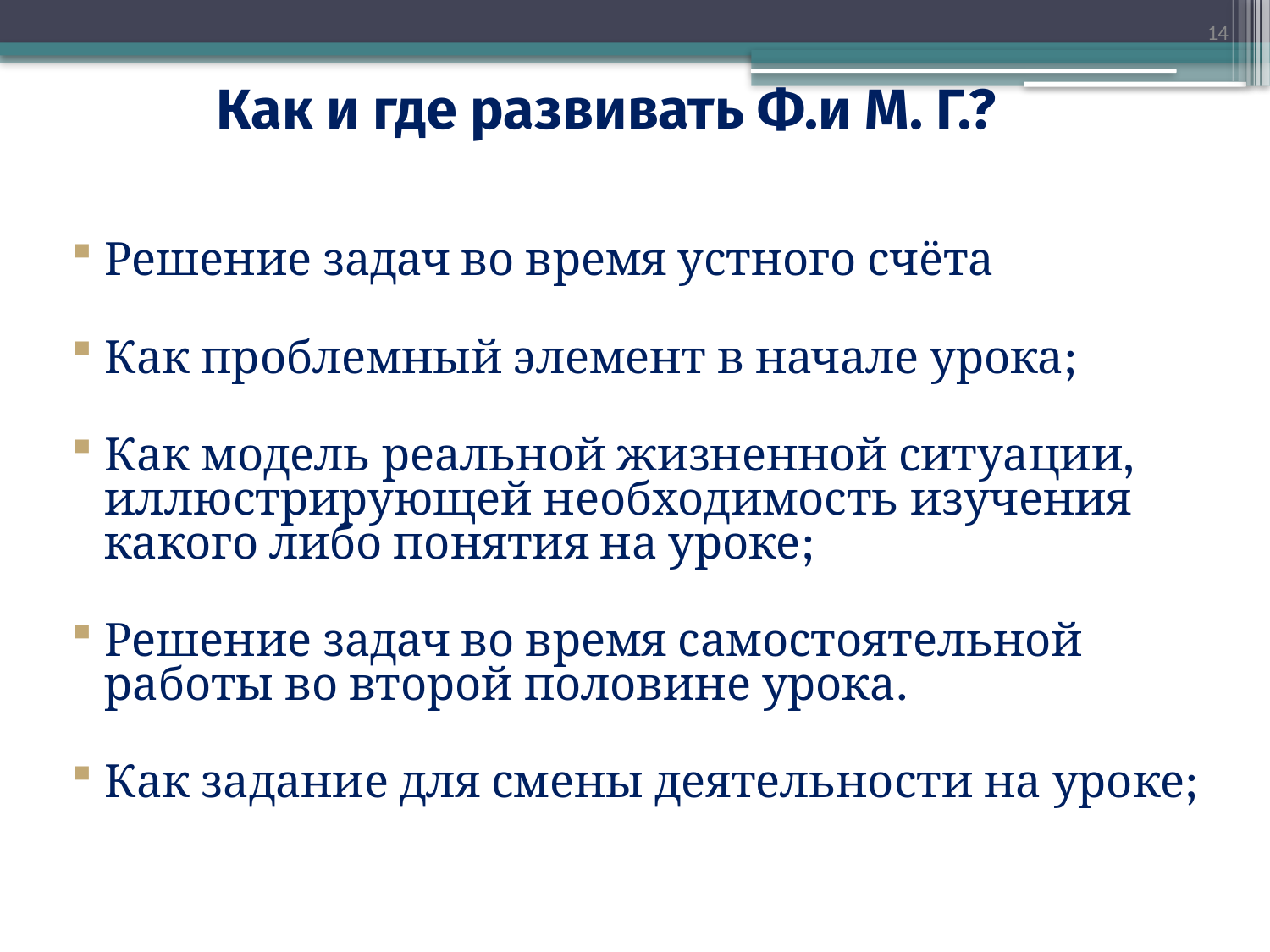

14
# Как и где развивать Ф.и М. Г.?

Решение задач во время устного счёта

Как проблемный элемент в начале урока;

Как модель реальной жизненной ситуации, иллюстрирующей необходимость изучения какого либо понятия на уроке;

Решение задач во время самостоятельной работы во второй половине урока.

Как задание для смены деятельности на уроке;